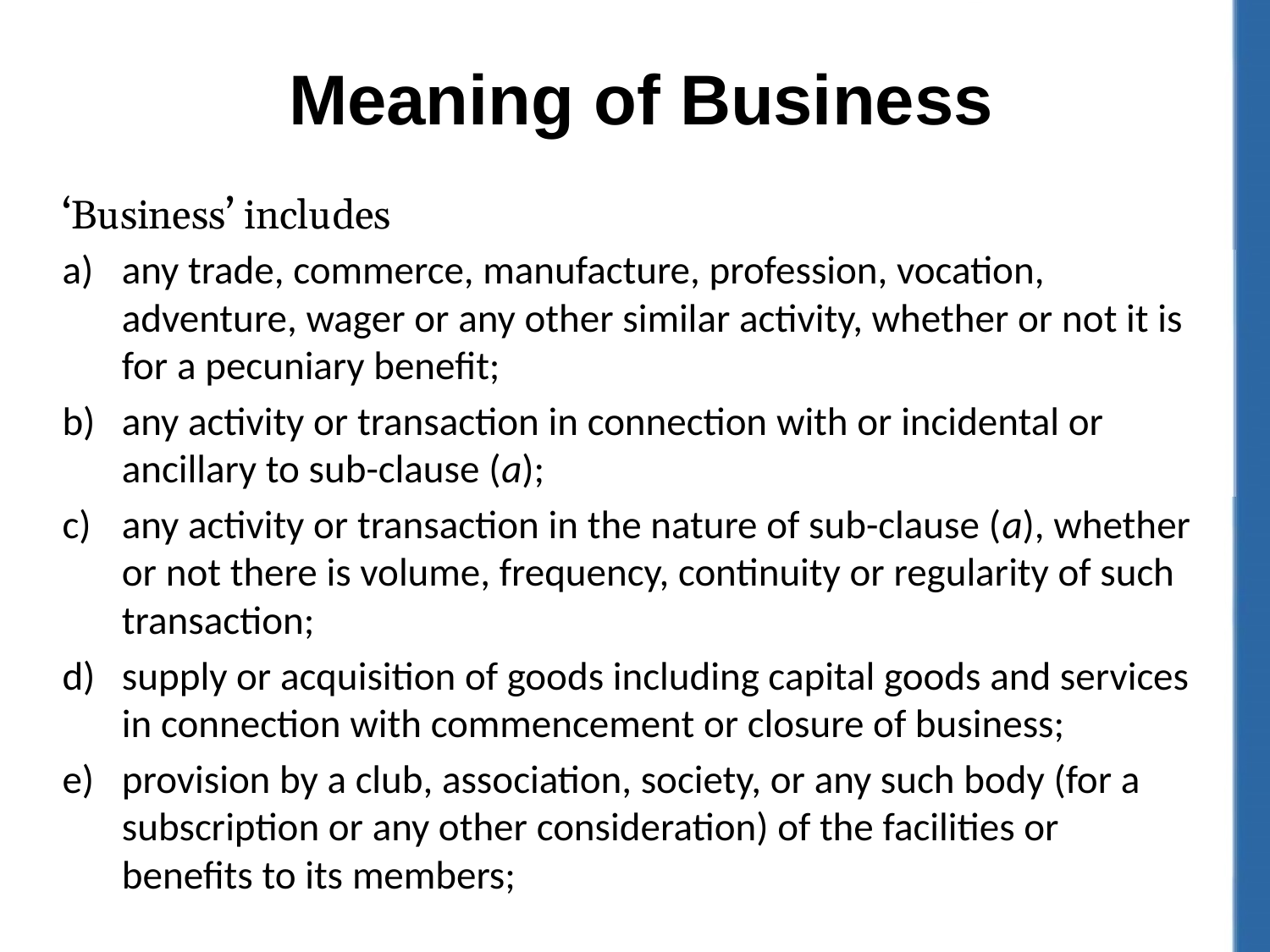

# Meaning of Business
‘Business’ includes
any trade, commerce, manufacture, profession, vocation, adventure, wager or any other similar activity, whether or not it is for a pecuniary benefit;
any activity or transaction in connection with or incidental or ancillary to sub-clause (a);
any activity or transaction in the nature of sub-clause (a), whether or not there is volume, frequency, continuity or regularity of such transaction;
supply or acquisition of goods including capital goods and services in connection with commencement or closure of business;
provision by a club, association, society, or any such body (for a subscription or any other consideration) of the facilities or benefits to its members;